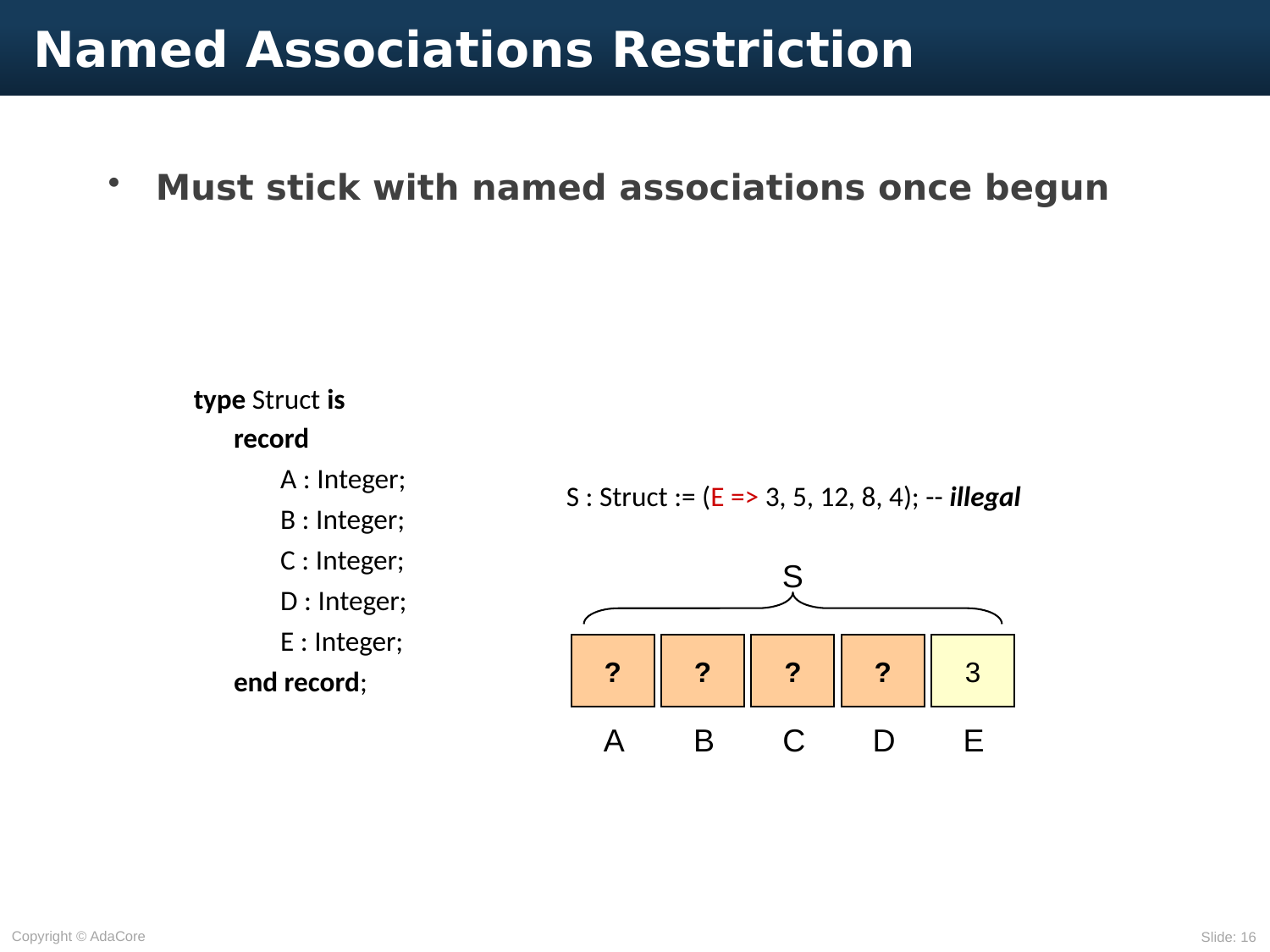

# Named Associations Restriction
Must stick with named associations once begun
type Struct is
	record
		A : Integer;
		B : Integer;
		C : Integer;
		D : Integer;
		E : Integer;
	end record;

S : Struct := (E => 3, 5, 12, 8, 4); -- illegal
S
?
?
?
?
3
A
B
C
D
E